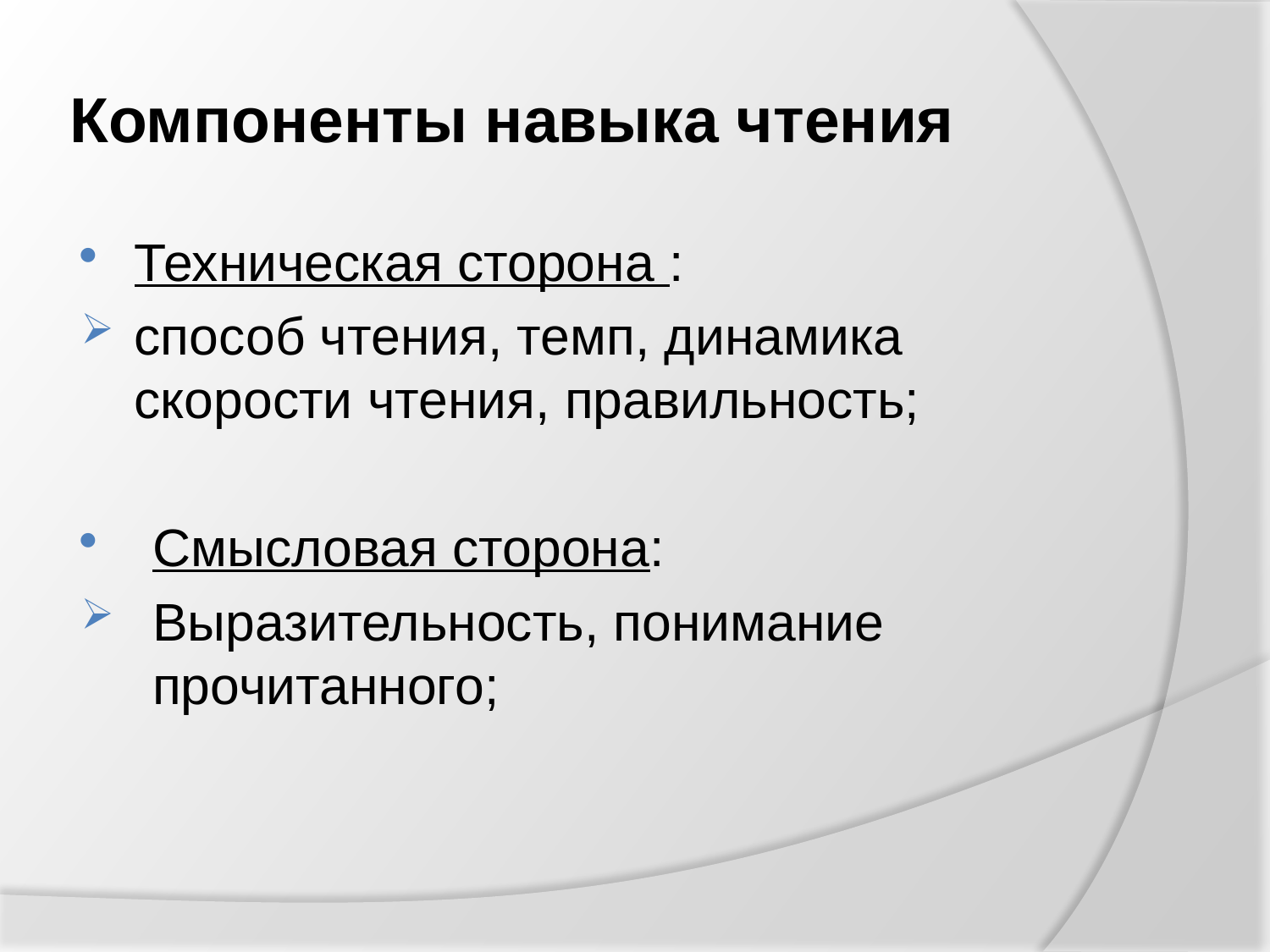

# Компоненты навыка чтения
Техническая сторона :
способ чтения, темп, динамика скорости чтения, правильность;

Смысловая сторона:
Выразительность, понимание прочитанного;